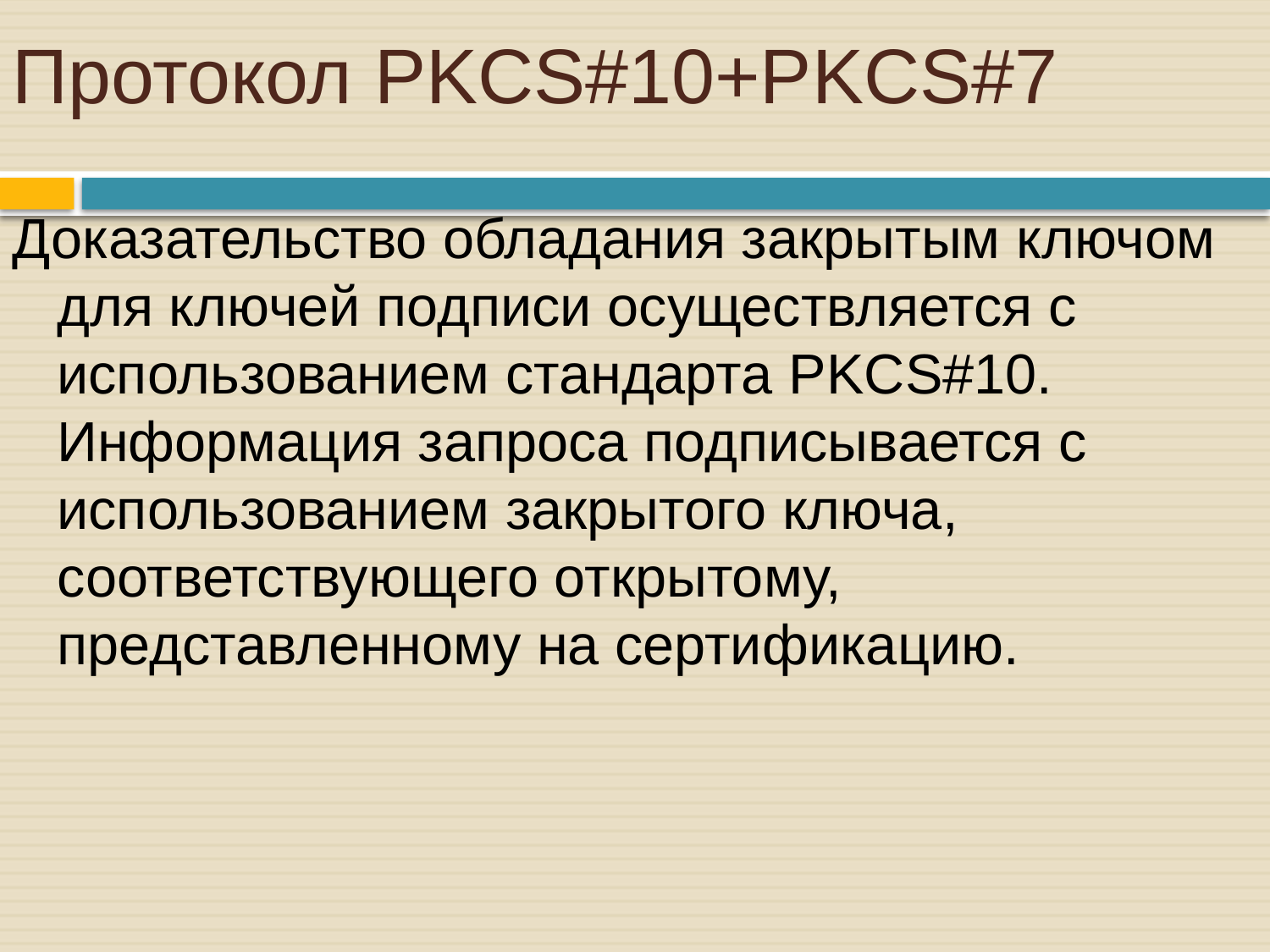

# Протокол PKCS#10+PKCS#7
Доказательство обладания закрытым ключом для ключей подписи осуществляется с использованием стандарта PKCS#10. Информация запроса подписывается с использованием закрытого ключа, соответствующего открытому, представленному на сертификацию.